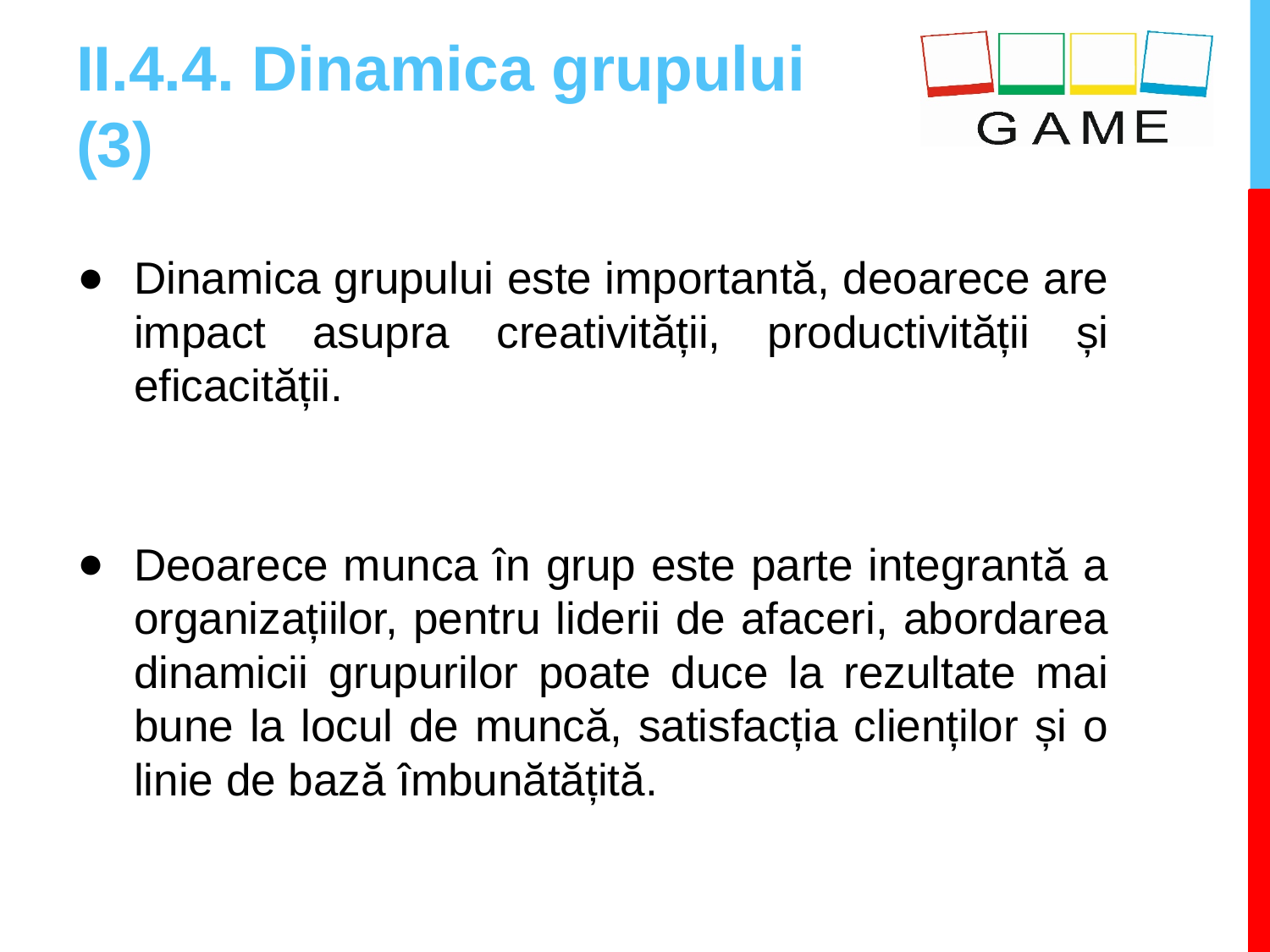

# II.4.4. Dinamica grupului (3)

Dinamica grupului este importantă, deoarece are impact asupra creativității, productivității și eficacității.

Deoarece munca în grup este parte integrantă a organizațiilor, pentru liderii de afaceri, abordarea dinamicii grupurilor poate duce la rezultate mai bune la locul de muncă, satisfacția clienților și o linie de bază îmbunătățită.